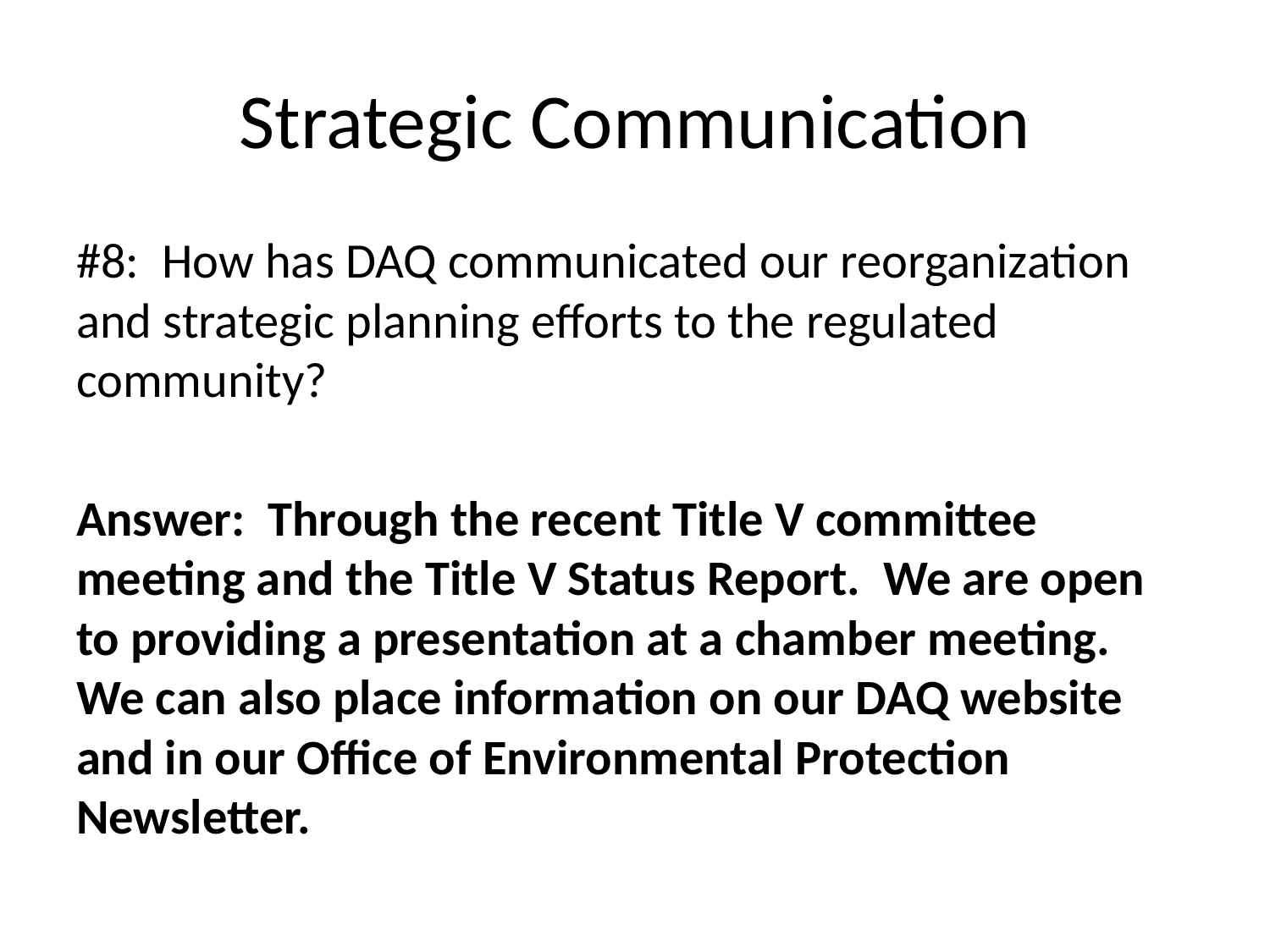

# Strategic Communication
#8:  How has DAQ communicated our reorganization and strategic planning efforts to the regulated community?

Answer:  Through the recent Title V committee meeting and the Title V Status Report.  We are open to providing a presentation at a chamber meeting.  We can also place information on our DAQ website and in our Office of Environmental Protection Newsletter.